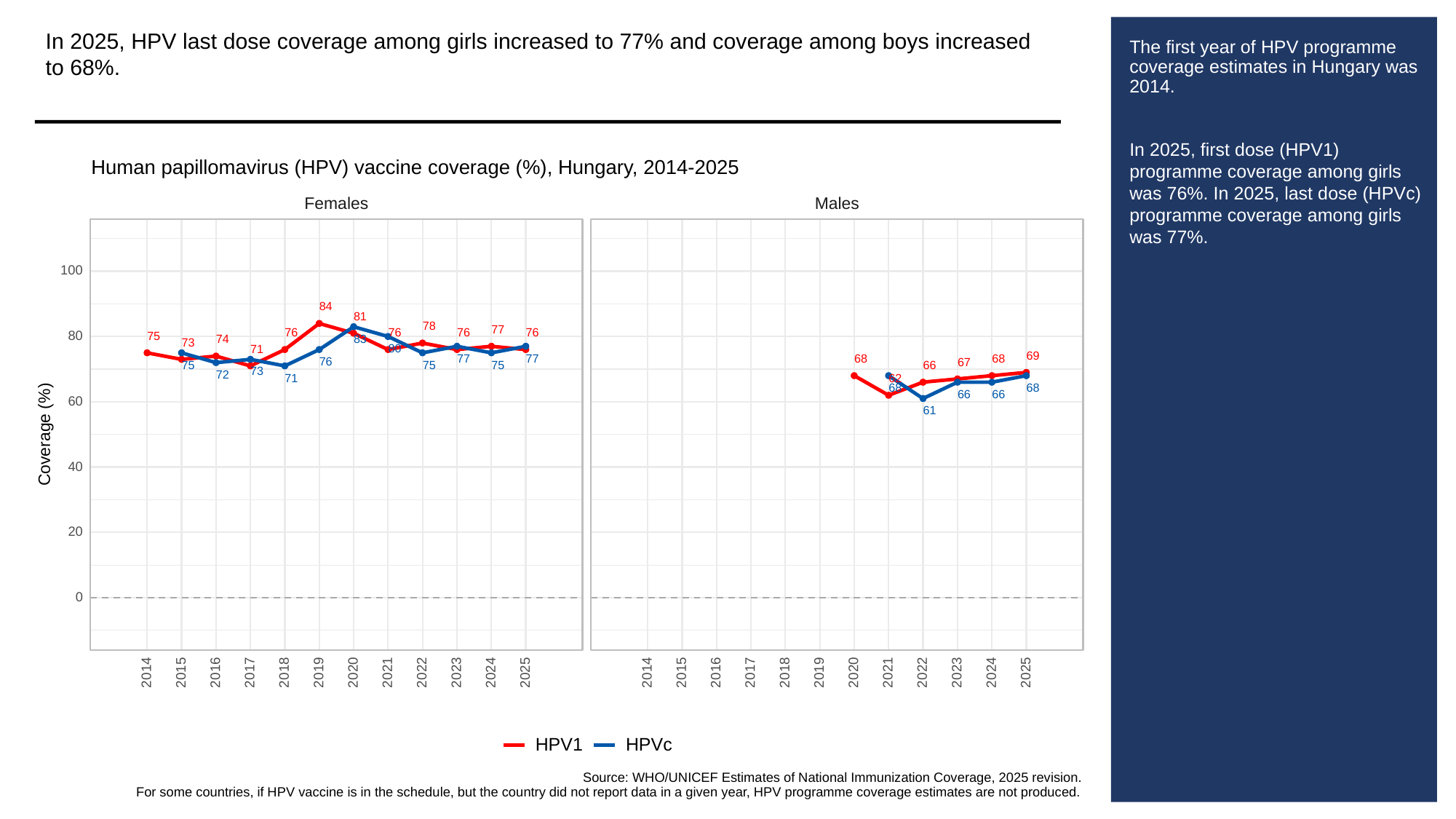

In 2025, HPV last dose coverage among girls increased to 77% and coverage among boys increased to 68%.
# The first year of HPV programme coverage estimates in Hungary was 2014.

In 2025, first dose (HPV1) programme coverage among girls was 76%. In 2025, last dose (HPVc) programme coverage among girls was 77%.

Human papillomavirus (HPV) vaccine coverage (%), Hungary, 2014-2025
Females
Males

100

84

81

78

77

76
76
76
76

80
75

83
74

73

80
71

69

77
77
68
68

76
67

75
75
75
66

73

72

71
62

68
68
66
66

60

61
Coverage (%)

40

20

0

2023
2023
2014
2015
2016
2017
2018
2019
2020
2021
2022
2024
2025
2014
2015
2016
2017
2018
2019
2020
2021
2022
2024
2025
HPVc
HPV1

Source: WHO/UNICEF Estimates of National Immunization Coverage, 2025 revision.
For some countries, if HPV vaccine is in the schedule, but the country did not report data in a given year, HPV programme coverage estimates are not produced.